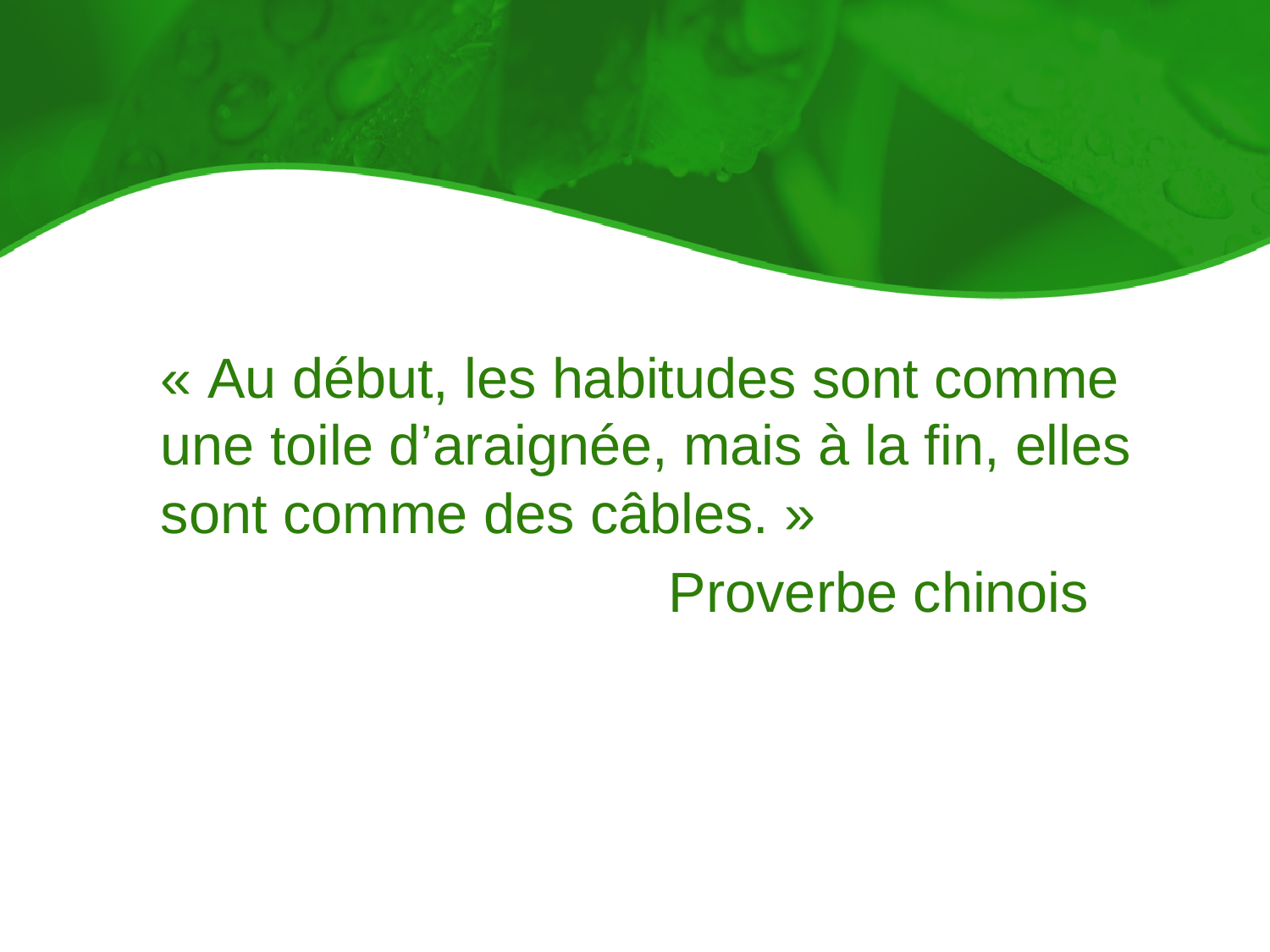

#
« Au début, les habitudes sont comme une toile d’araignée, mais à la fin, elles sont comme des câbles. »
				Proverbe chinois